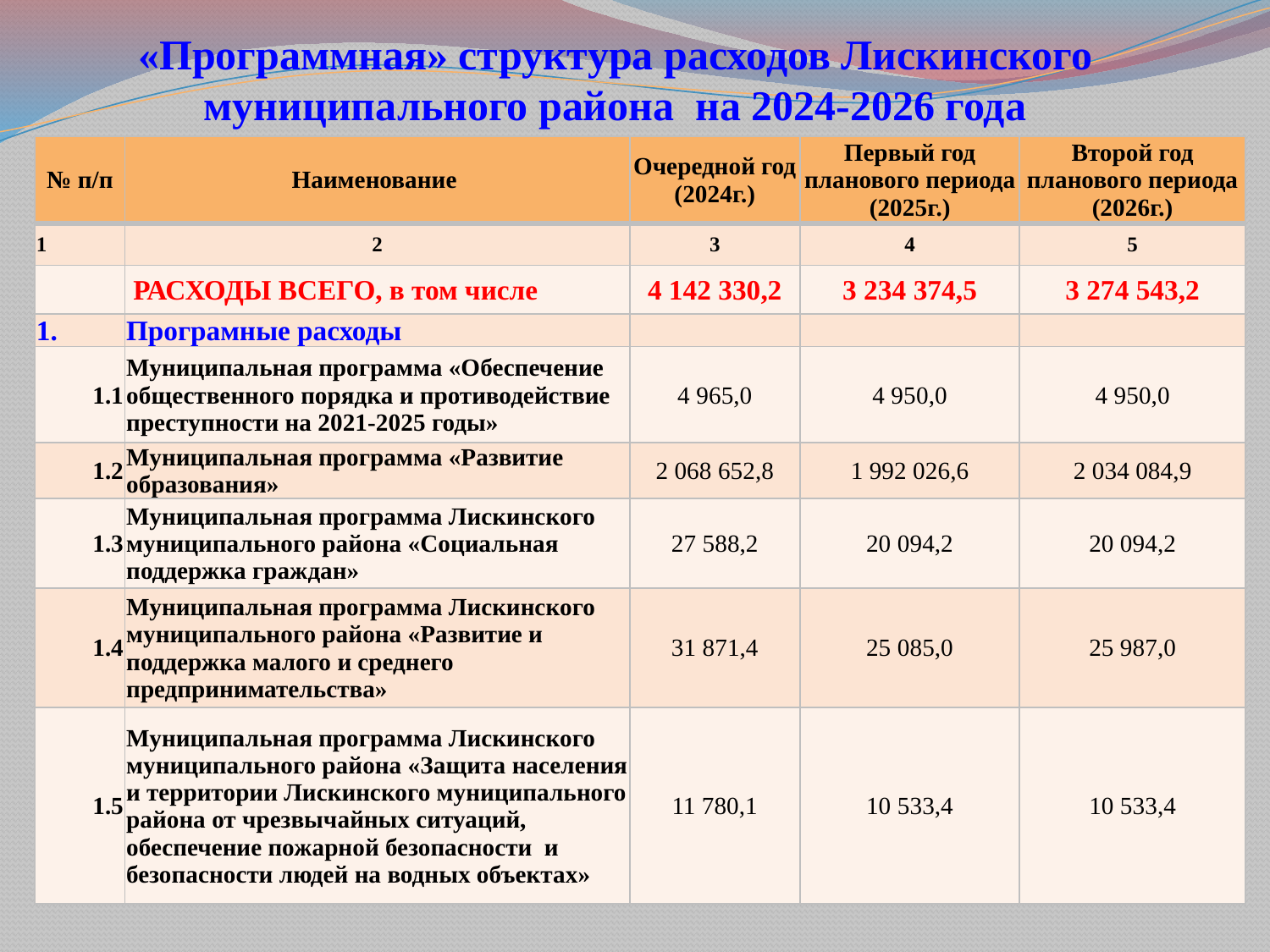

# «Программная» структура расходов Лискинского муниципального района  на 2024-2026 года
| № п/п | Наименование | Очередной год (2024г.) | Первый год планового периода (2025г.) | Второй год планового периода (2026г.) |
| --- | --- | --- | --- | --- |
| 1 | 2 | 3 | 4 | 5 |
|  | РАСХОДЫ ВСЕГО, в том числе | 4 142 330,2 | 3 234 374,5 | 3 274 543,2 |
| 1. | Програмные расходы |  |  |  |
| 1.1 | Муниципальная программа «Обеспечение общественного порядка и противодействие преступности на 2021-2025 годы» | 4 965,0 | 4 950,0 | 4 950,0 |
| 1.2 | Муниципальная программа «Развитие образования» | 2 068 652,8 | 1 992 026,6 | 2 034 084,9 |
| 1.3 | Муниципальная программа Лискинского муниципального района «Социальная поддержка граждан» | 27 588,2 | 20 094,2 | 20 094,2 |
| 1.4 | Муниципальная программа Лискинского муниципального района «Развитие и поддержка малого и среднего предпринимательства» | 31 871,4 | 25 085,0 | 25 987,0 |
| 1.5 | Муниципальная программа Лискинского муниципального района «Защита населения и территории Лискинского муниципального района от чрезвычайных ситуаций, обеспечение пожарной безопасности и безопасности людей на водных объектах» | 11 780,1 | 10 533,4 | 10 533,4 |